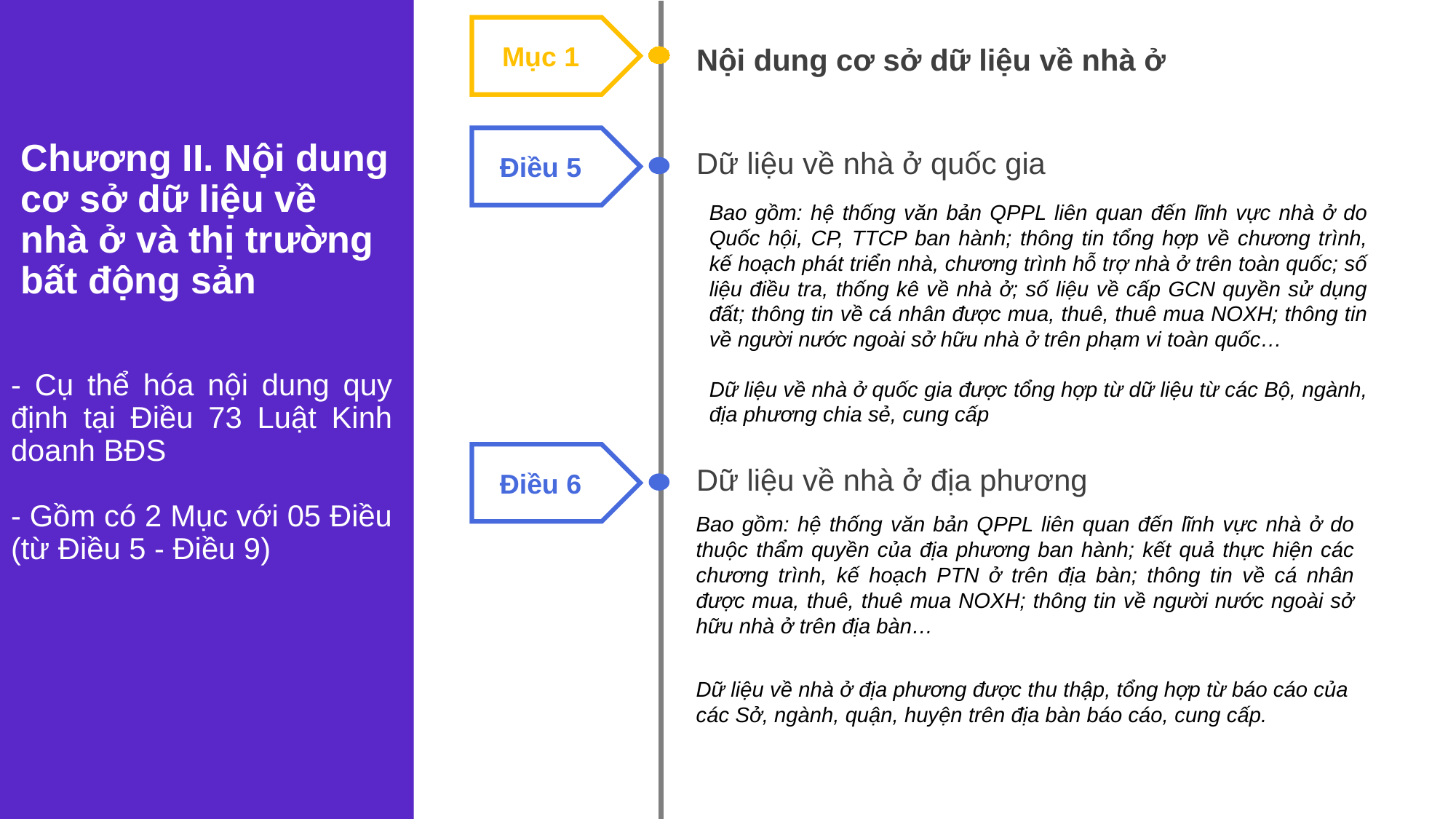

Mục 1

Nội dung cơ sở dữ liệu về nhà ở
Chương II. Nội dung cơ sở dữ liệu về nhà ở và thị trường bất động sản

Điều 5

Dữ liệu về nhà ở quốc gia
Bao gồm: hệ thống văn bản QPPL liên quan đến lĩnh vực nhà ở do Quốc hội, CP, TTCP ban hành; thông tin tổng hợp về chương trình, kế hoạch phát triển nhà, chương trình hỗ trợ nhà ở trên toàn quốc; số liệu điều tra, thống kê về nhà ở; số liệu về cấp GCN quyền sử dụng đất; thông tin về cá nhân được mua, thuê, thuê mua NOXH; thông tin về người nước ngoài sở hữu nhà ở trên phạm vi toàn quốc…
- Cụ thể hóa nội dung quy định tại Điều 73 Luật Kinh doanh BĐS

- Gồm có 2 Mục với 05 Điều
(từ Điều 5 - Điều 9)

Dữ liệu về nhà ở quốc gia được tổng hợp từ dữ liệu từ các Bộ, ngành, địa phương chia sẻ, cung cấp

Điều 6

Dữ liệu về nhà ở địa phương
Bao gồm: hệ thống văn bản QPPL liên quan đến lĩnh vực nhà ở do thuộc thẩm quyền của địa phương ban hành; kết quả thực hiện các chương trình, kế hoạch PTN ở trên địa bàn; thông tin về cá nhân được mua, thuê, thuê mua NOXH; thông tin về người nước ngoài sở hữu nhà ở trên địa bàn…
Dữ liệu về nhà ở địa phương được thu thập, tổng hợp từ báo cáo của  các Sở, ngành, quận, huyện trên địa bàn báo cáo, cung cấp.